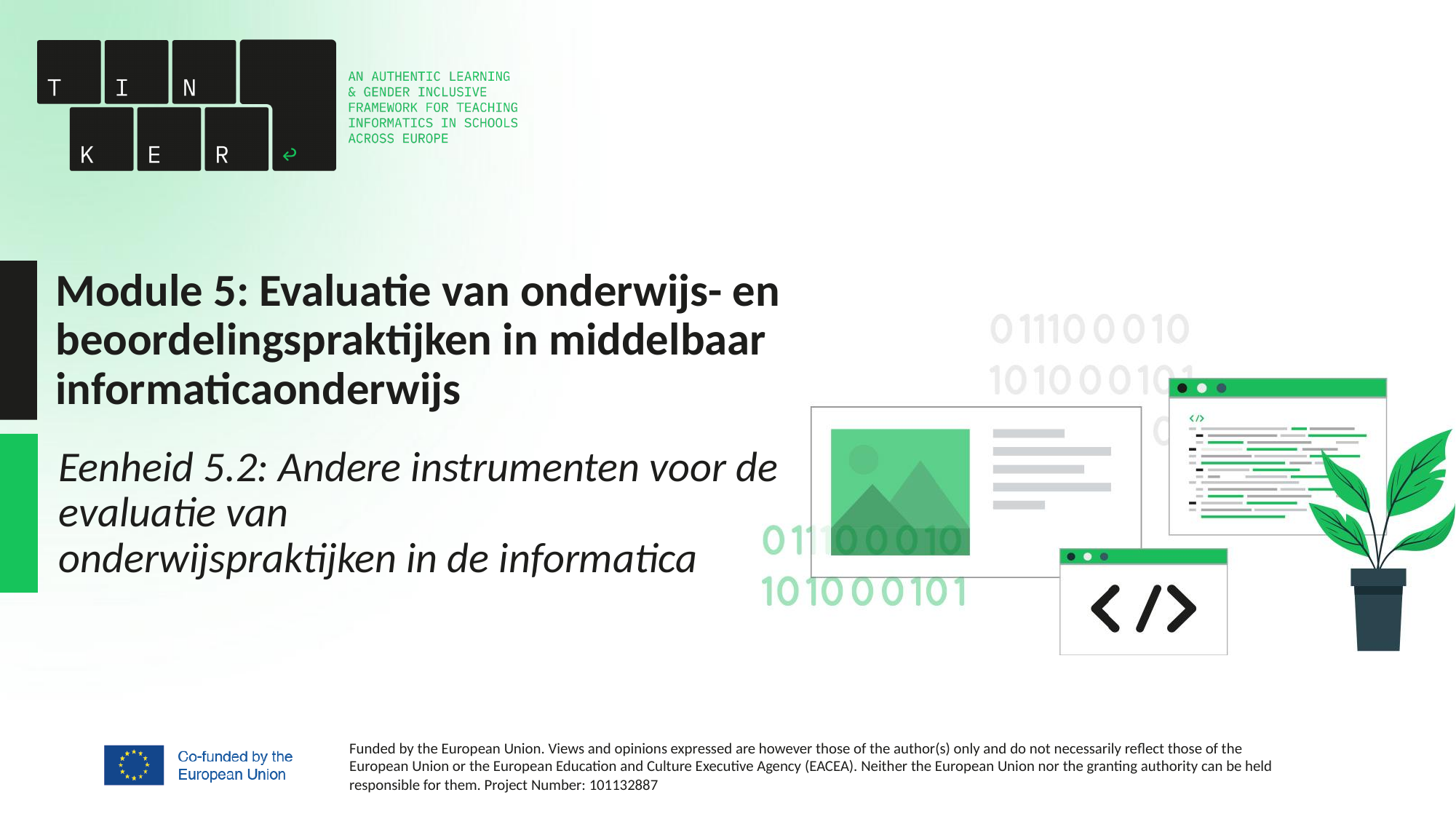

# Module 5: Evaluatie van onderwijs- en beoordelingspraktijken in middelbaar informaticaonderwijs
Eenheid 5.2: Andere instrumenten voor de evaluatie van
onderwijspraktijken in de informatica